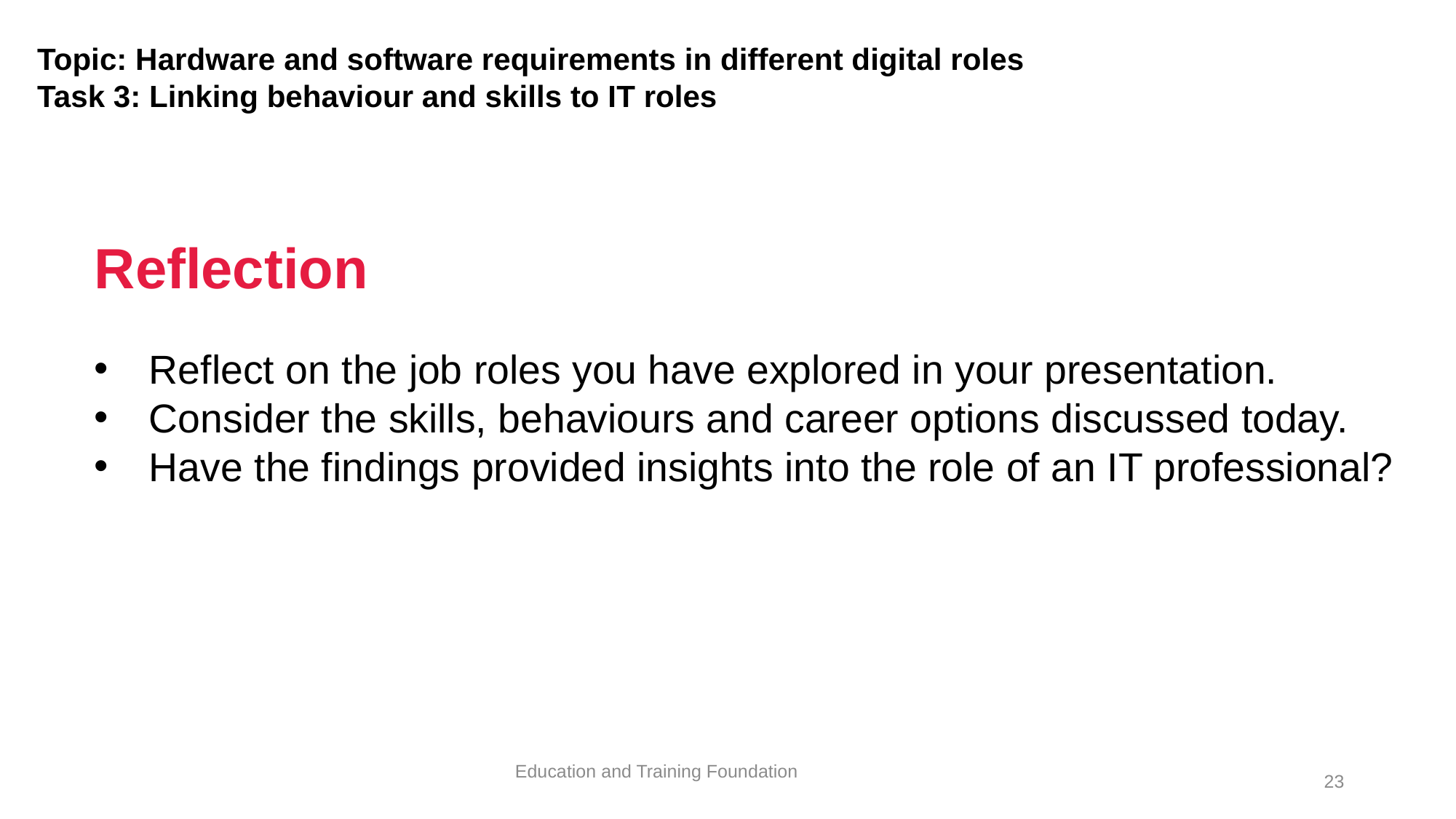

# Topic: Hardware and software requirements in different digital roles Task 3: Linking behaviour and skills to IT roles

Reflection ​
​
Reflect on the job roles you have explored in your presentation.
Consider the skills, behaviours and career options discussed today.
Have the findings provided insights into the role of an IT professional?
Education and Training Foundation
23